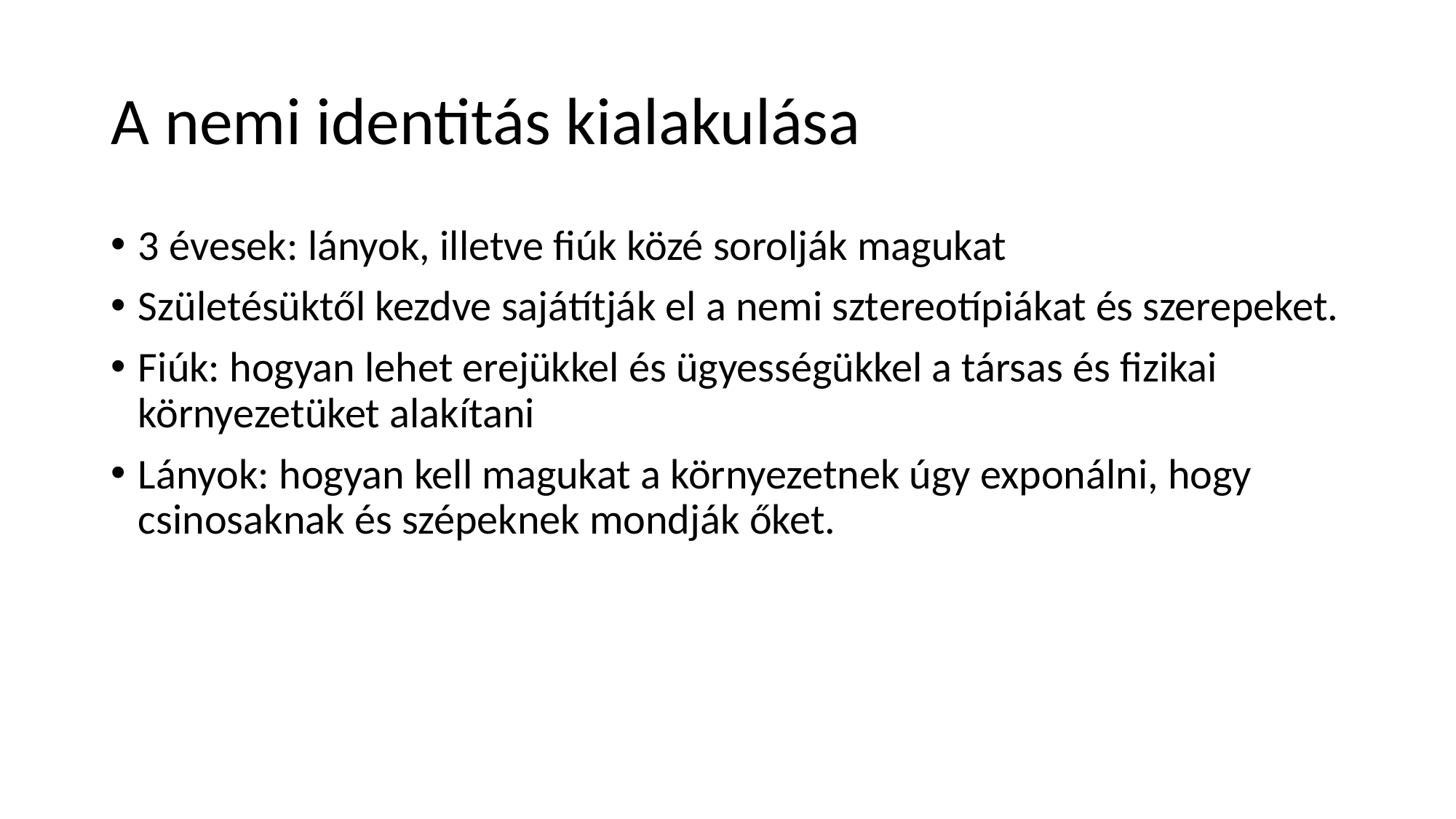

# A nemi identitás kialakulása
3 évesek: lányok, illetve fiúk közé sorolják magukat
Születésüktől kezdve sajátítják el a nemi sztereotípiákat és szerepeket.
Fiúk: hogyan lehet erejükkel és ügyességükkel a társas és fizikai környezetüket alakítani
Lányok: hogyan kell magukat a környezetnek úgy exponálni, hogy csinosaknak és szépeknek mondják őket.